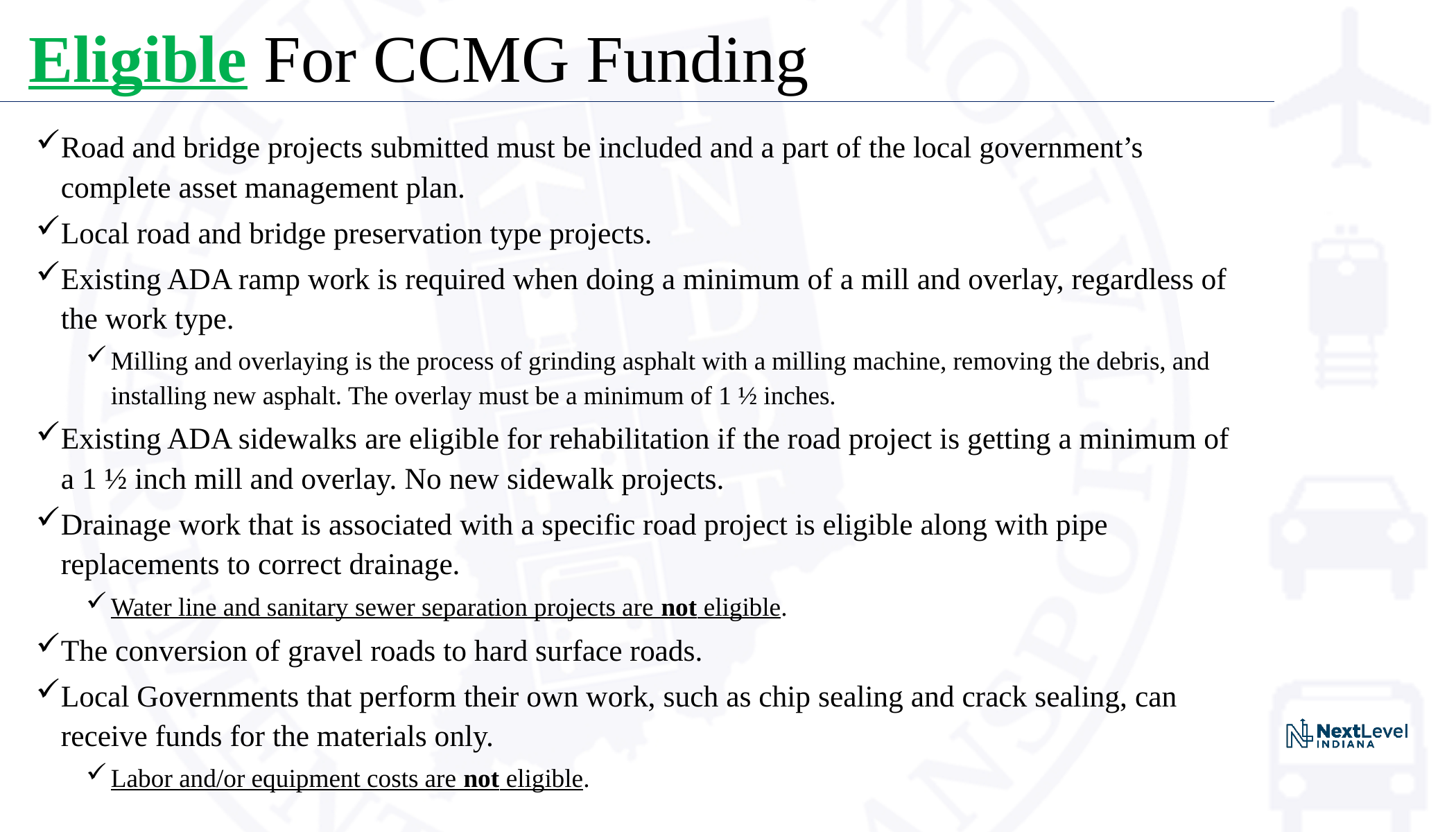

# Eligible For CCMG Funding
Road and bridge projects submitted must be included and a part of the local government’s complete asset management plan.
Local road and bridge preservation type projects.
Existing ADA ramp work is required when doing a minimum of a mill and overlay, regardless of the work type.
Milling and overlaying is the process of grinding asphalt with a milling machine, removing the debris, and installing new asphalt. The overlay must be a minimum of 1 ½ inches.
Existing ADA sidewalks are eligible for rehabilitation if the road project is getting a minimum of a 1 ½ inch mill and overlay. No new sidewalk projects.
Drainage work that is associated with a specific road project is eligible along with pipe replacements to correct drainage.
Water line and sanitary sewer separation projects are not eligible.
The conversion of gravel roads to hard surface roads.
Local Governments that perform their own work, such as chip sealing and crack sealing, can receive funds for the materials only.
Labor and/or equipment costs are not eligible.